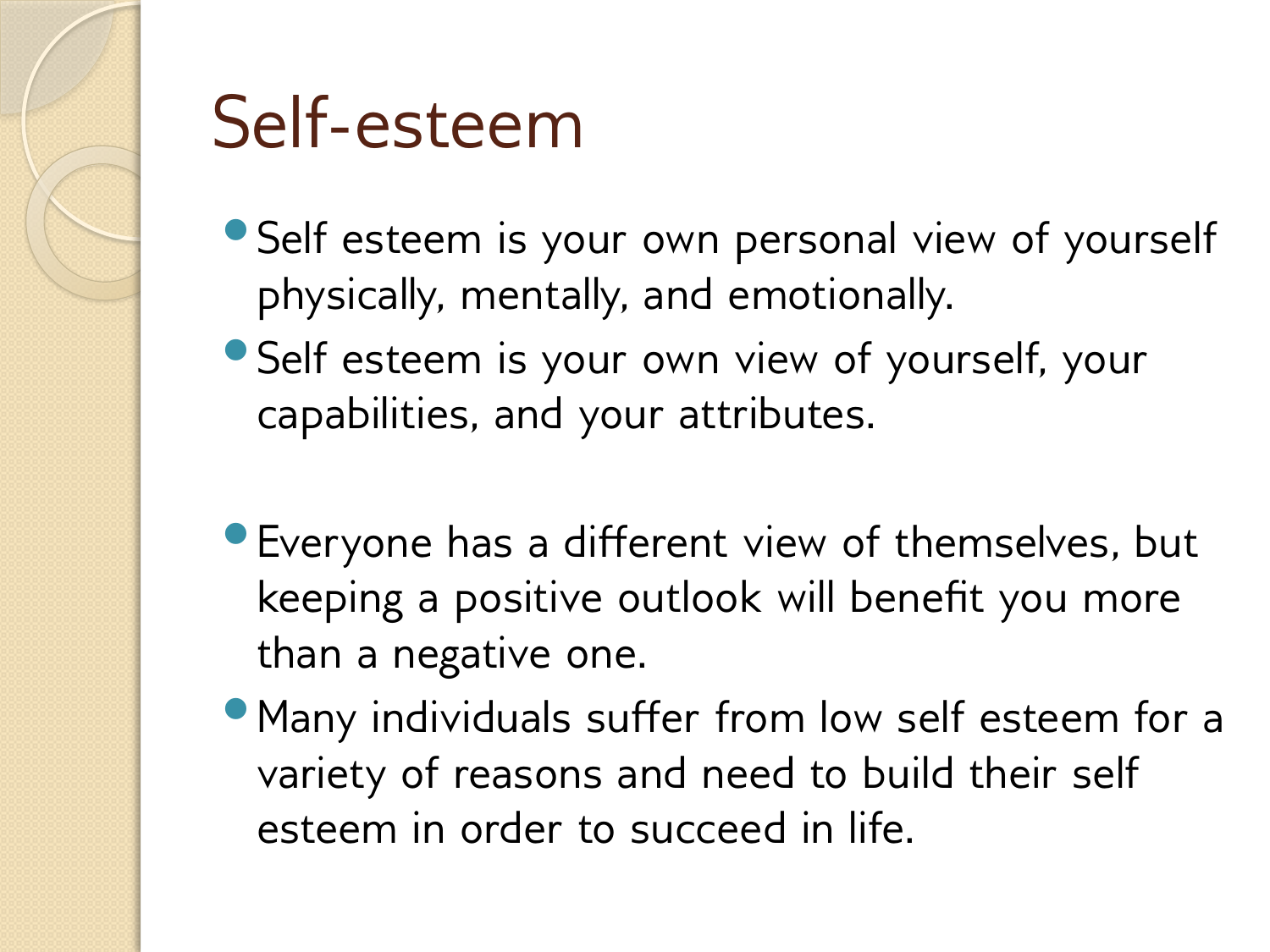

# Self-esteem
Self esteem is your own personal view of yourself physically, mentally, and emotionally.
Self esteem is your own view of yourself, your capabilities, and your attributes.

Everyone has a different view of themselves, but keeping a positive outlook will benefit you more than a negative one.
Many individuals suffer from low self esteem for a variety of reasons and need to build their self esteem in order to succeed in life.